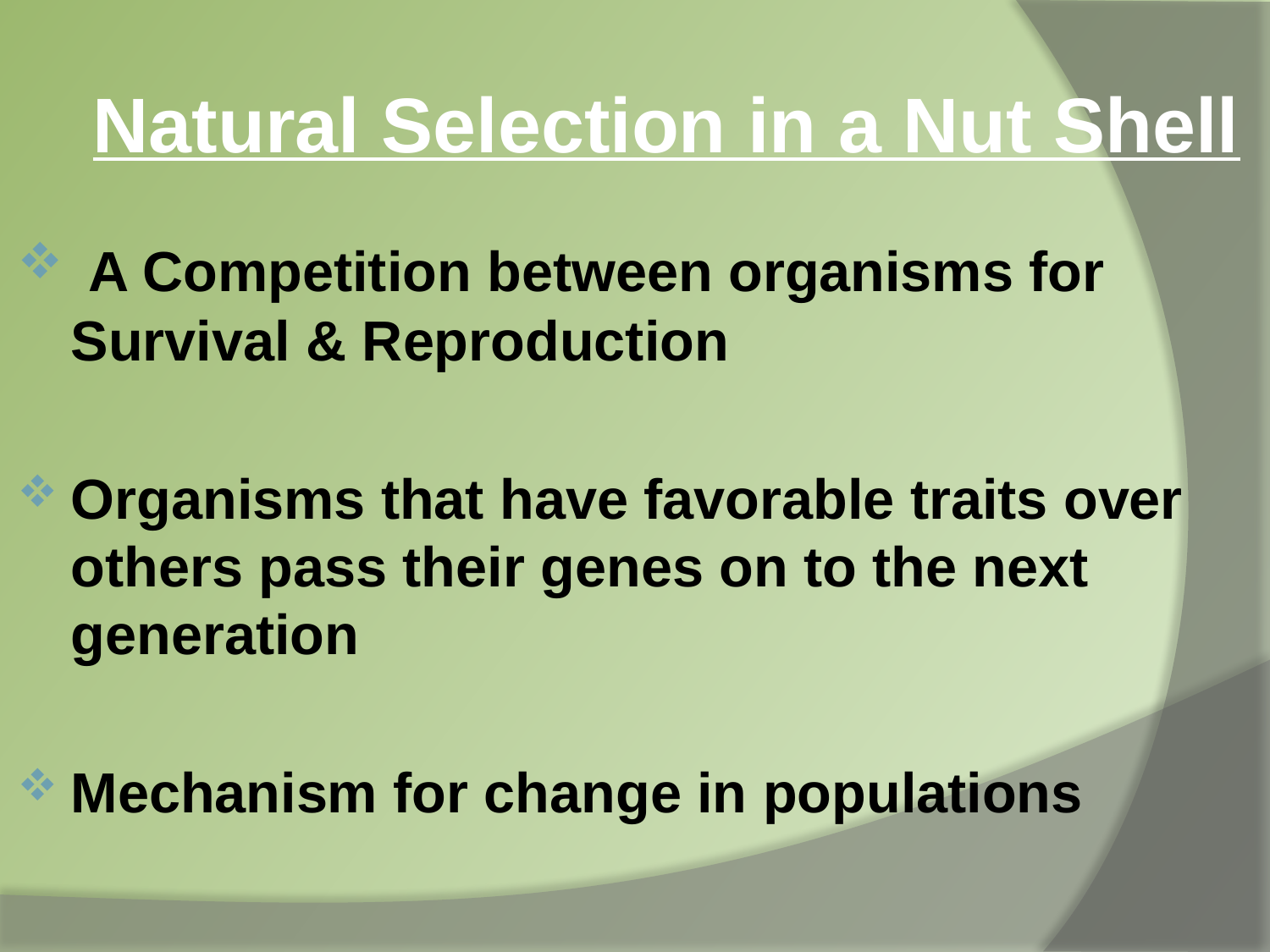

# Natural Selection in a Nut Shell
 A Competition between organisms for Survival & Reproduction

Organisms that have favorable traits over others pass their genes on to the next generation

Mechanism for change in populations